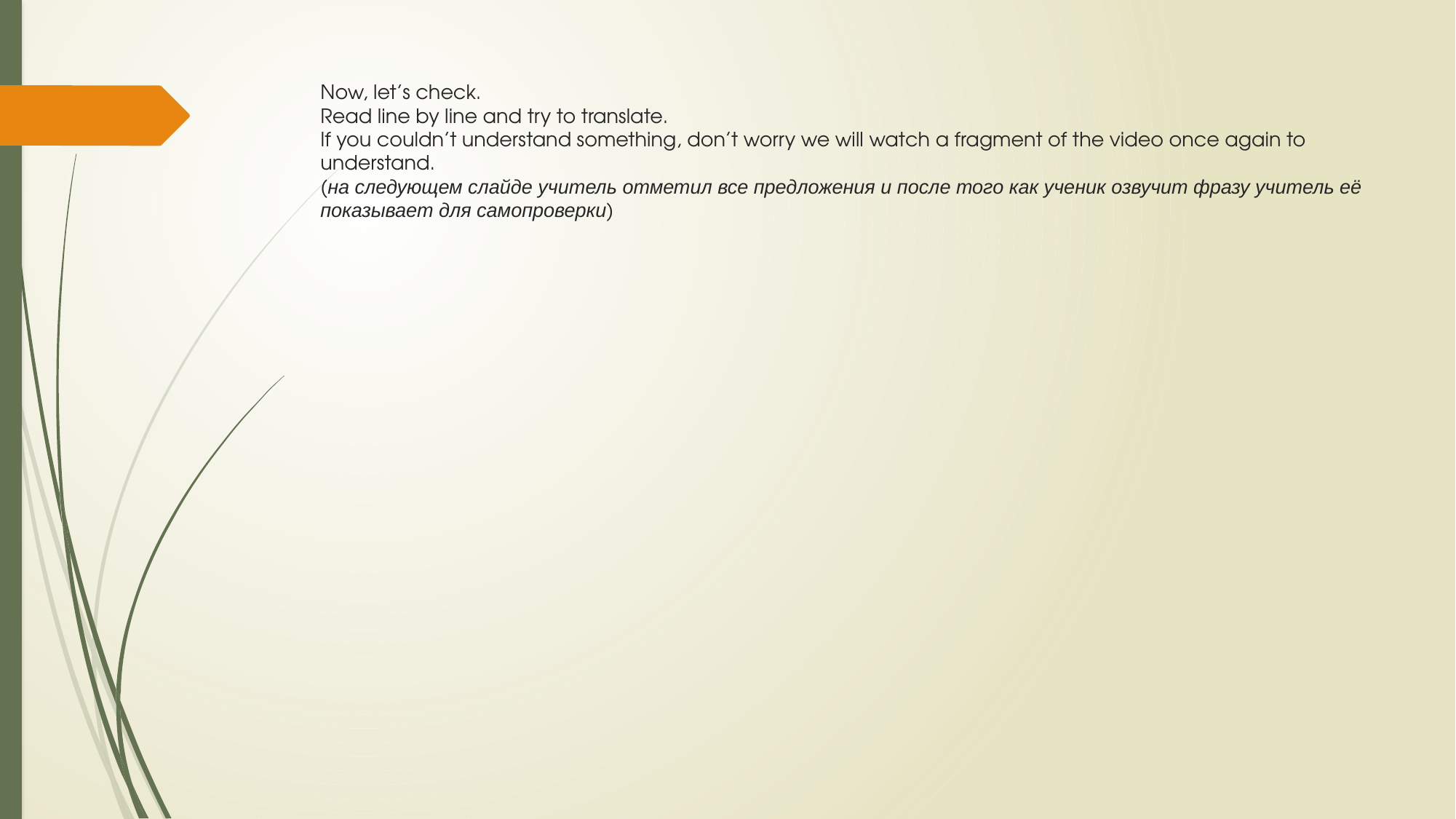

# Now, let’s check. Read line by line and try to translate. If you couldn’t understand something, don’t worry we will watch a fragment of the video once again to understand. (на следующем слайде учитель отметил все предложения и после того как ученик озвучит фразу учитель её показывает для самопроверки)